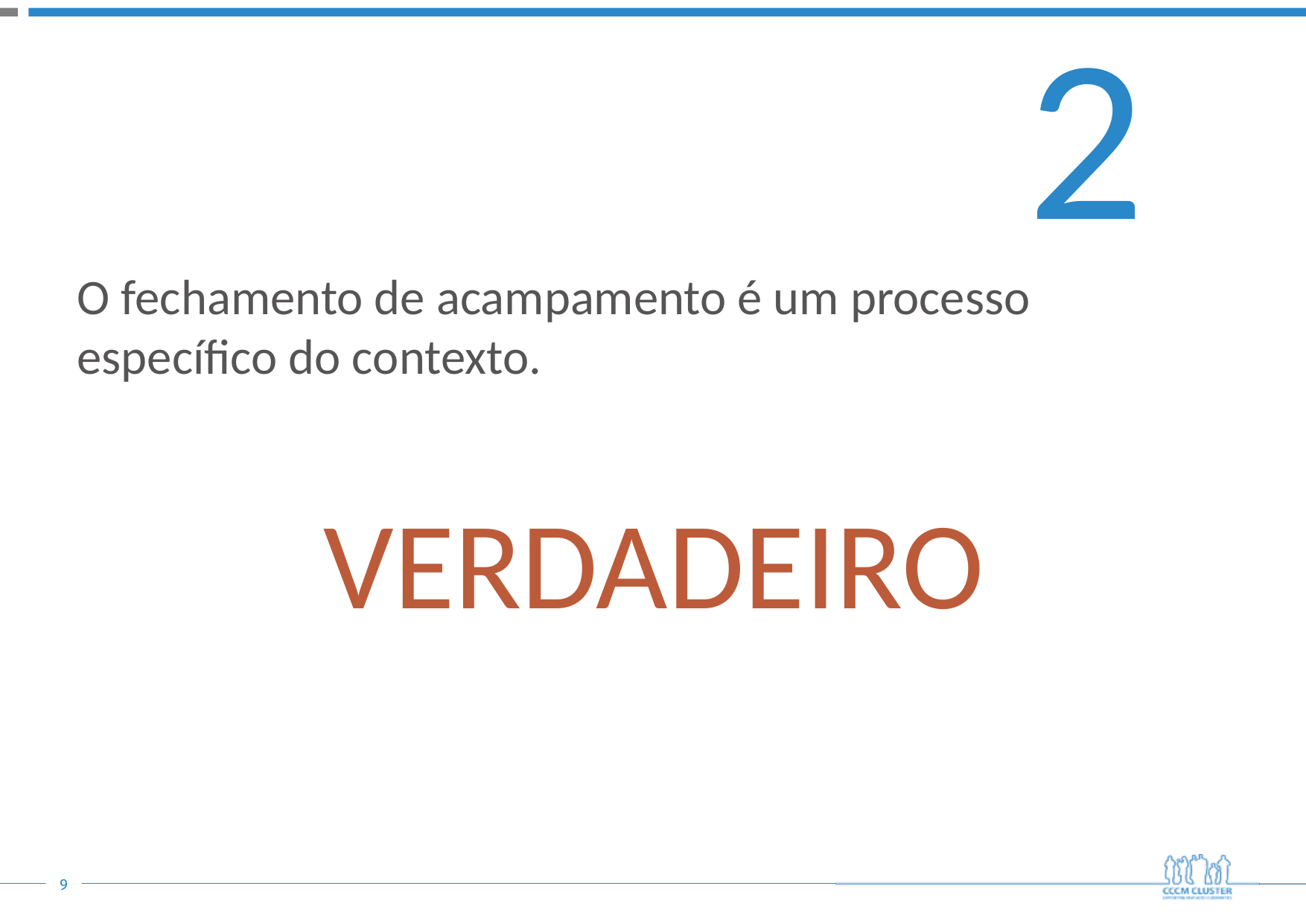

2
O fechamento de acampamento é um processo específico do contexto.
VERDADEIRO